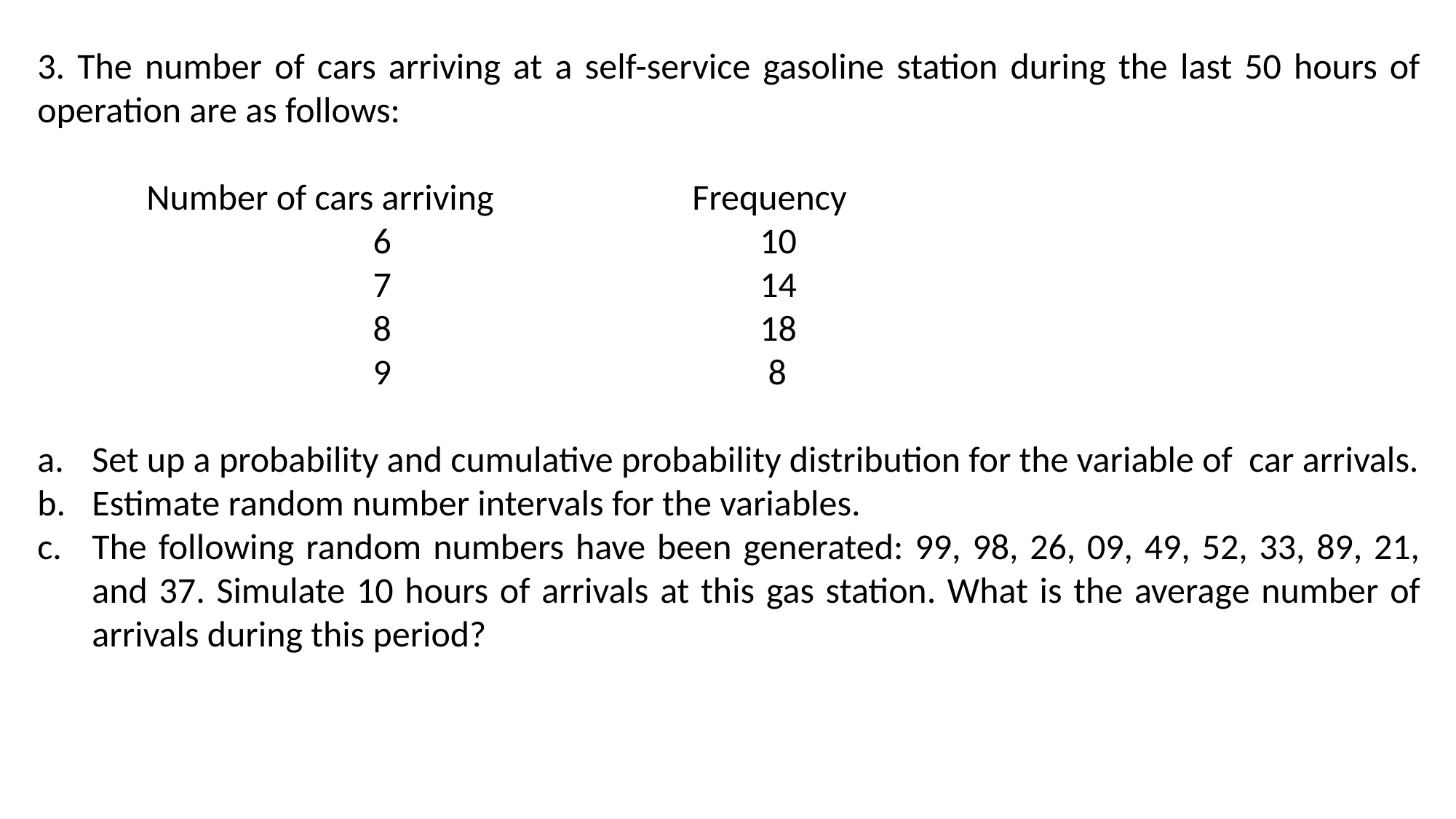

3. The number of cars arriving at a self-service gasoline station during the last 50 hours of operation are as follows:

         	Number of cars arriving                   	Frequency
                                         6                                             10
                                         7                                             14
                                         8                                             18
                                         9                                              8

Set up a probability and cumulative probability distribution for the variable of  car arrivals.
Estimate random number intervals for the variables.
The following random numbers have been generated: 99, 98, 26, 09, 49, 52, 33, 89, 21, and 37. Simulate 10 hours of arrivals at this gas station. What is the average number of arrivals during this period?